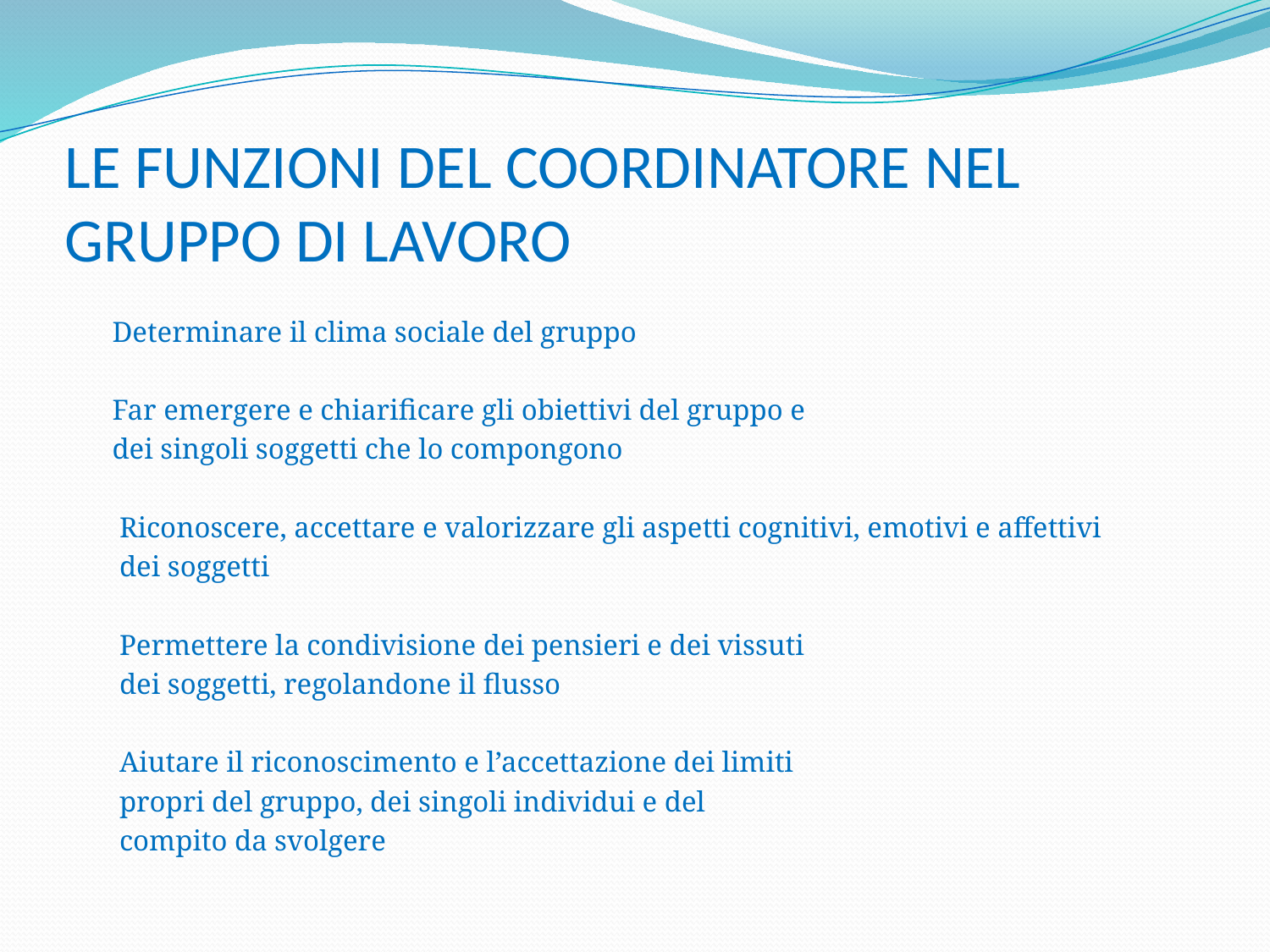

# LE FUNZIONI DEL COORDINATORE NEL GRUPPO DI LAVORO

     Determinare il clima sociale del gruppo

     Far emergere e chiarificare gli obiettivi del gruppo e
     dei singoli soggetti che lo compongono

      Riconoscere, accettare e valorizzare gli aspetti cognitivi, emotivi e affettivi
      dei soggetti

      Permettere la condivisione dei pensieri e dei vissuti
      dei soggetti, regolandone il flusso

      Aiutare il riconoscimento e l’accettazione dei limiti
      propri del gruppo, dei singoli individui e del
      compito da svolgere